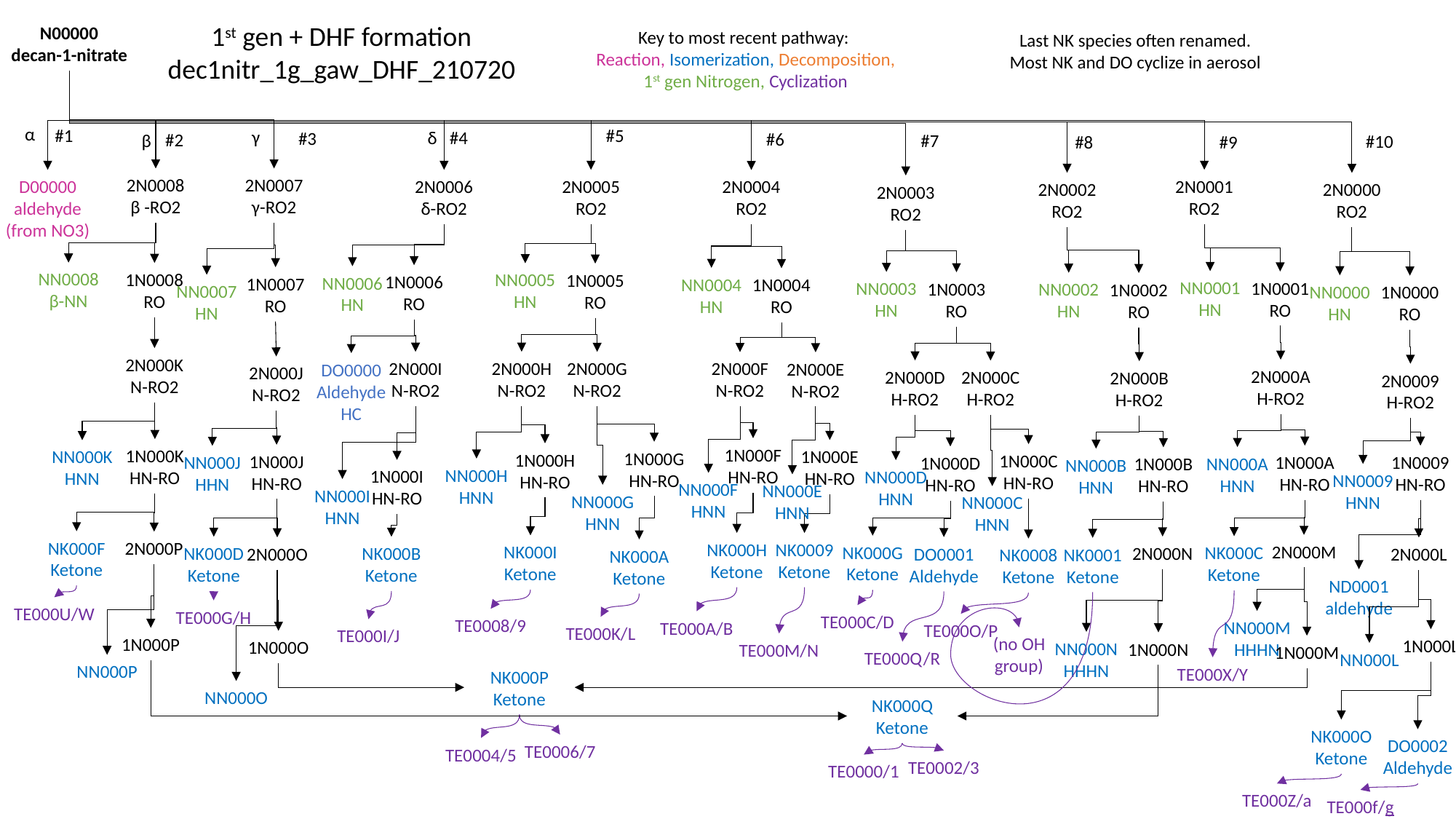

1st gen + DHF formation
dec1nitr_1g_gaw_DHF_210720
N00000
decan-1-nitrate
Key to most recent pathway:
Reaction, Isomerization, Decomposition, 1st gen Nitrogen, Cyclization
Last NK species often renamed. Most NK and DO cyclize in aerosol
α
D00000
aldehyde
(from NO3)
#1
#5
2N0005
RO2
γ
2N0007
γ-RO2
#3
δ
2N0006
δ-RO2
#4
1N0006
RO
NN0006
HN
2N000I
N-RO2
DO0000 Aldehyde HC
1N000I
HN-RO
NN000I
HNN
NK000B
Ketone
#6
2N0004
RO2
#2
β
2N0008
β -RO2
#7
2N0003
RO2
#10
2N0000
RO2
#9
2N0001
RO2
#8
2N0002
RO2
NN0008
β-NN
1N0008 RO
NN0005
HN
1N0005
RO
1N0007
RO
NN0004
HN
1N0004
RO
NN0001
HN
1N0001
RO
NN0003
HN
1N0003
RO
NN0002
HN
1N0002
RO
NN0007
HN
NN0000
HN
1N0000
RO
2N000K
N-RO2
2N000H
N-RO2
2N000G
N-RO2
2N000F
N-RO2
2N000E
N-RO2
2N000J
N-RO2
2N000A
H-RO2
2N000D
H-RO2
2N000C
H-RO2
2N000B
H-RO2
2N0009
H-RO2
1N000F
HN-RO
1N000K
HN-RO
1N000E
HN-RO
NN000K
HNN
1N000G
HN-RO
1N000H
HN-RO
1N000C
HN-RO
1N000J
HN-RO
1N000A
HN-RO
1N0009
HN-RO
NN000J
HHN
1N000D
HN-RO
NN000A
HNN
1N000B
HN-RO
NN000B
HNN
NN000H
HNN
NN000D
HNN
NN0009
HNN
NN000F
HNN
NN000E
HNN
NN000G
HNN
NN000C
HNN
NK000F
Ketone
2N000P
NK000H
Ketone
NK0009
Ketone
2N000M
NK000I
Ketone
NK000G
Ketone
NK000C
Ketone
2N000N
NK000D
Ketone
DO0001
Aldehyde
2N000O
2N000L
NK0001
Ketone
NK0008
Ketone
NK000A
Ketone
ND0001
aldehyde
TE000U/W
TE000G/H
TE000C/D
TE0008/9
NN000M
HHHN
TE000A/B
TE000O/P
TE000K/L
TE000I/J
(no OH group)
1N000P
1N000L
1N000O
NN000N
HHHN
1N000N
TE000M/N
1N000M
TE000Q/R
NN000L
NN000P
TE000X/Y
NK000P
Ketone
NN000O
NK000Q
Ketone
NK000O
Ketone
DO0002
Aldehyde
TE0006/7
TE0004/5
TE0002/3
TE0000/1
TE000Z/a
TE000f/g